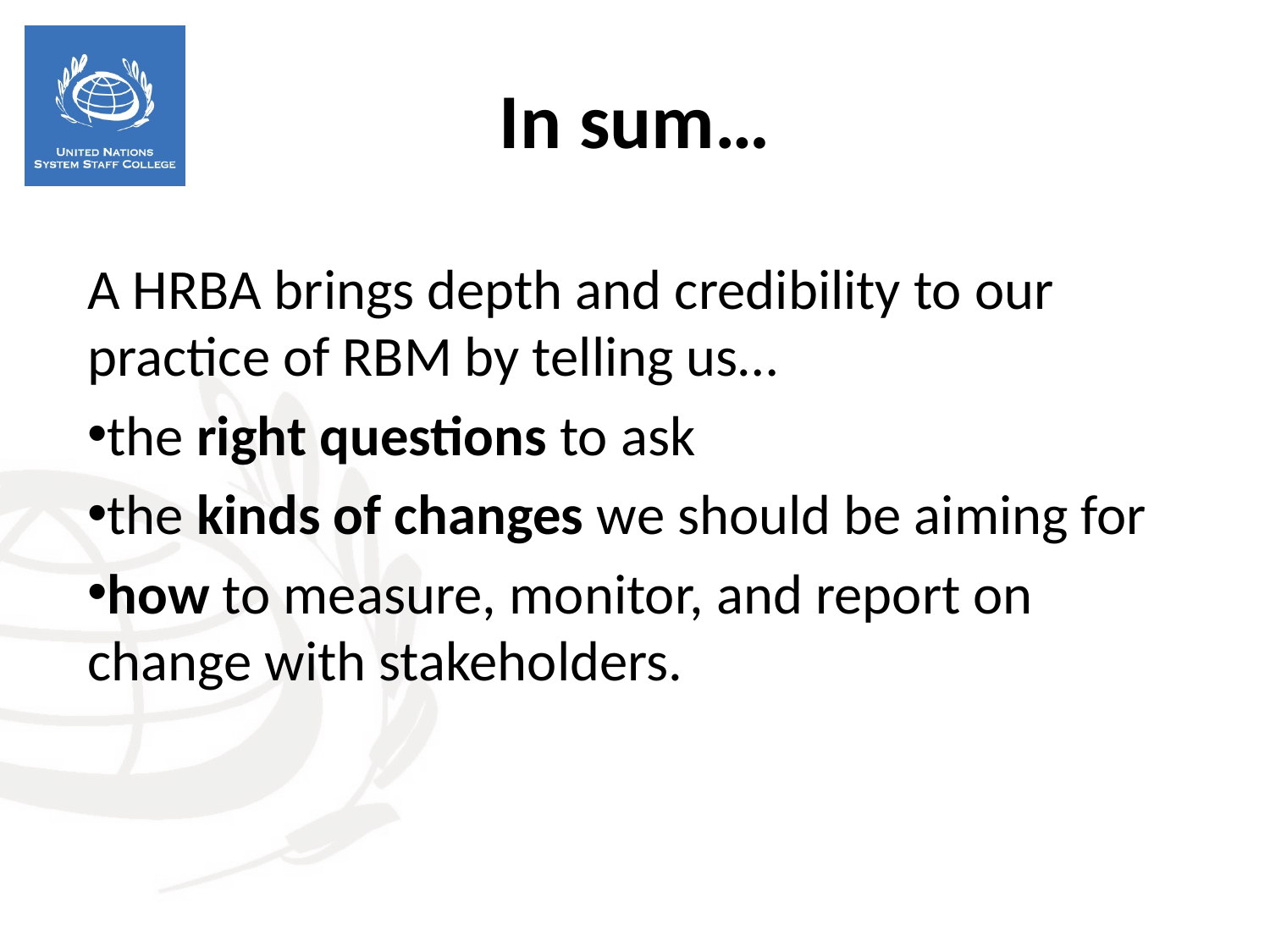

In sum…
A HRBA brings depth and credibility to our practice of RBM by telling us…
the right questions to ask
the kinds of changes we should be aiming for
how to measure, monitor, and report on change with stakeholders.